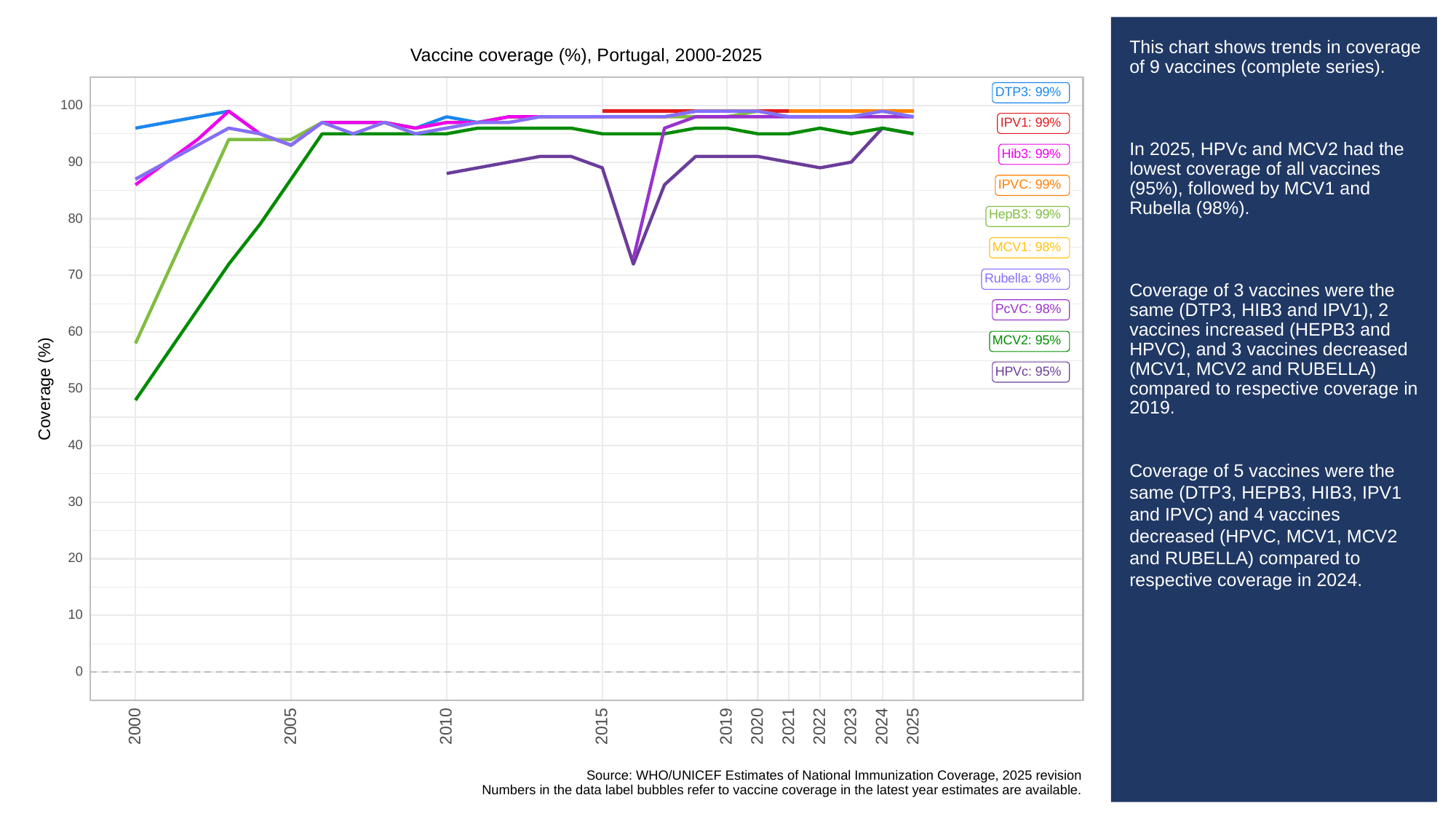

# This chart shows trends in coverage of 9 vaccines (complete series).

In 2025, HPVc and MCV2 had the lowest coverage of all vaccines (95%), followed by MCV1 and Rubella (98%).

Coverage of 3 vaccines were the same (DTP3, HIB3 and IPV1), 2 vaccines increased (HEPB3 and HPVC), and 3 vaccines decreased (MCV1, MCV2 and RUBELLA) compared to respective coverage in 2019.

Coverage of 5 vaccines were the same (DTP3, HEPB3, HIB3, IPV1 and IPVC) and 4 vaccines decreased (HPVC, MCV1, MCV2 and RUBELLA) compared to respective coverage in 2024.

Vaccine coverage (%), Portugal, 2000-2025

DTP3: 99%

100

IPV1: 99%

Hib3: 99%
90

IPVC: 99%

HepB3: 99%
80

MCV1: 98%

70
Rubella: 98%

PcVC: 98%
60

MCV2: 95%

HPVc: 95%
Coverage (%)
50

40

30

20

10

0

2023
2000
2005
2010
2015
2019
2020
2021
2022
2024
2025
Source: WHO/UNICEF Estimates of National Immunization Coverage, 2025 revision
Numbers in the data label bubbles refer to vaccine coverage in the latest year estimates are available.